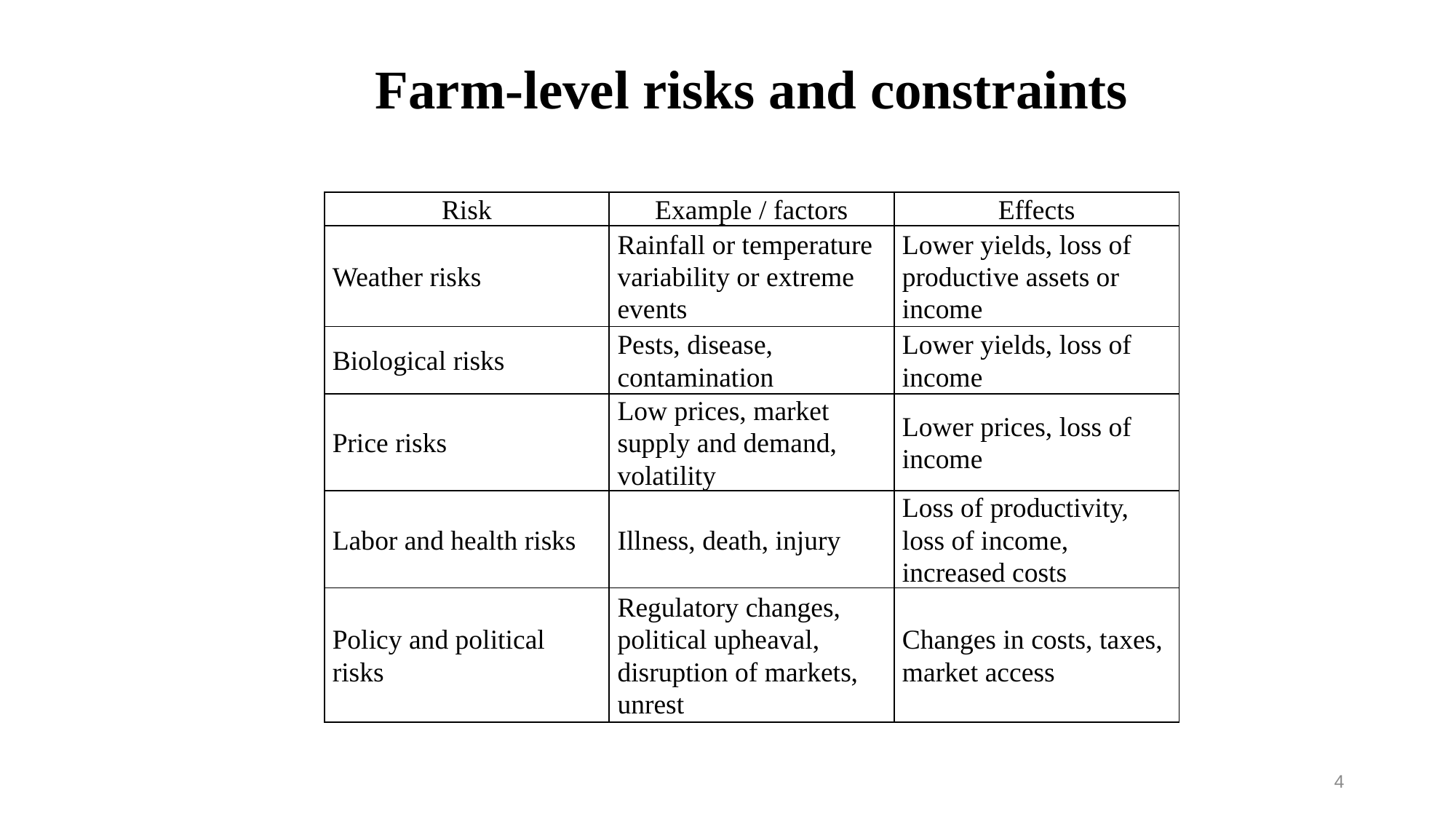

# Farm-level risks and constraints
| Risk | Example / factors | Effects |
| --- | --- | --- |
| Weather risks | Rainfall or temperature variability or extreme events | Lower yields, loss of productive assets or income |
| Biological risks | Pests, disease, contamination | Lower yields, loss of income |
| Price risks | Low prices, market supply and demand, volatility | Lower prices, loss of income |
| Labor and health risks | Illness, death, injury | Loss of productivity, loss of income, increased costs |
| Policy and political risks | Regulatory changes, political upheaval, disruption of markets, unrest | Changes in costs, taxes, market access |
4